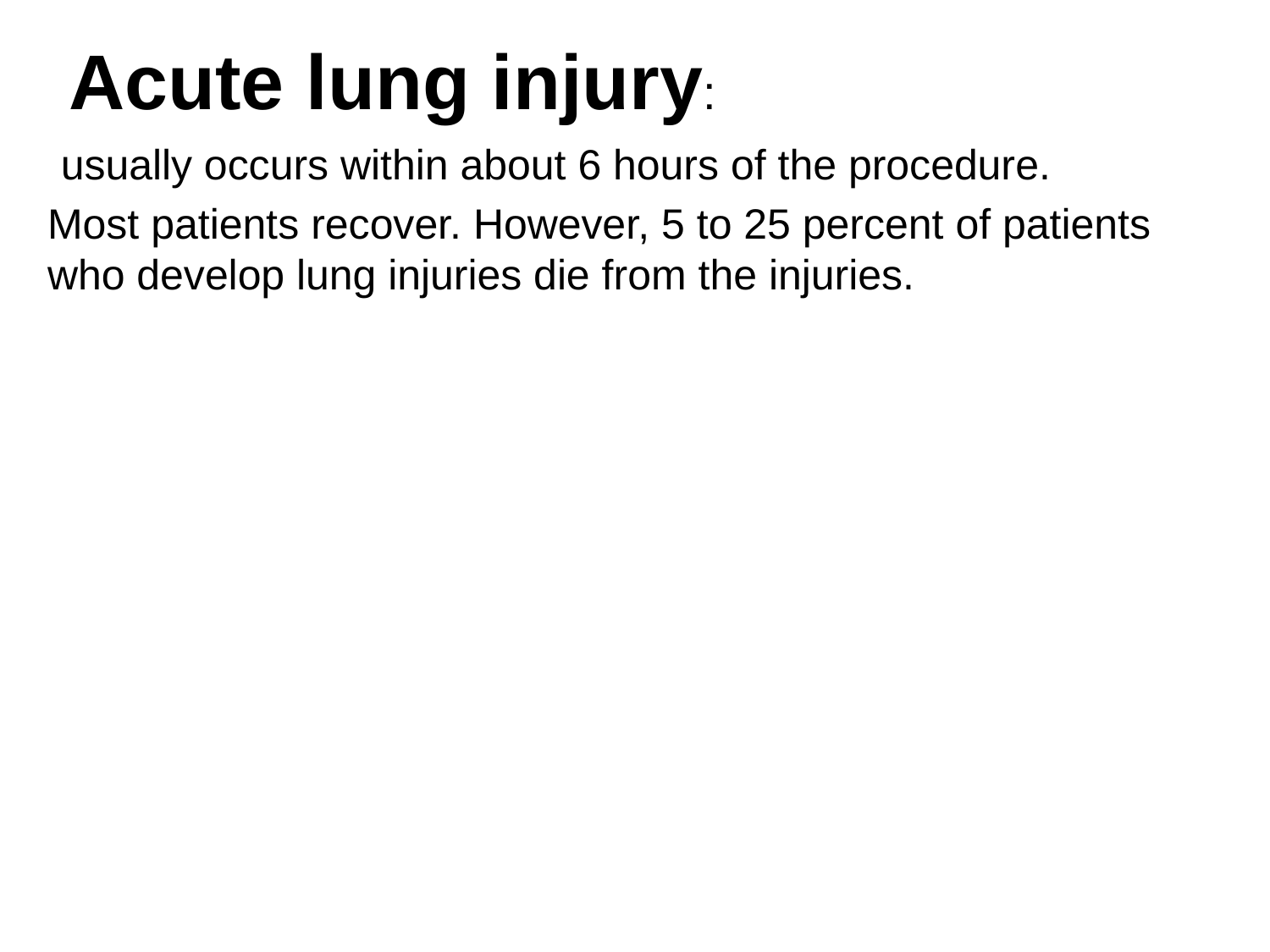

#
 Acute lung injury:
 usually occurs within about 6 hours of the procedure.
Most patients recover. However, 5 to 25 percent of patients who develop lung injuries die from the injuries.